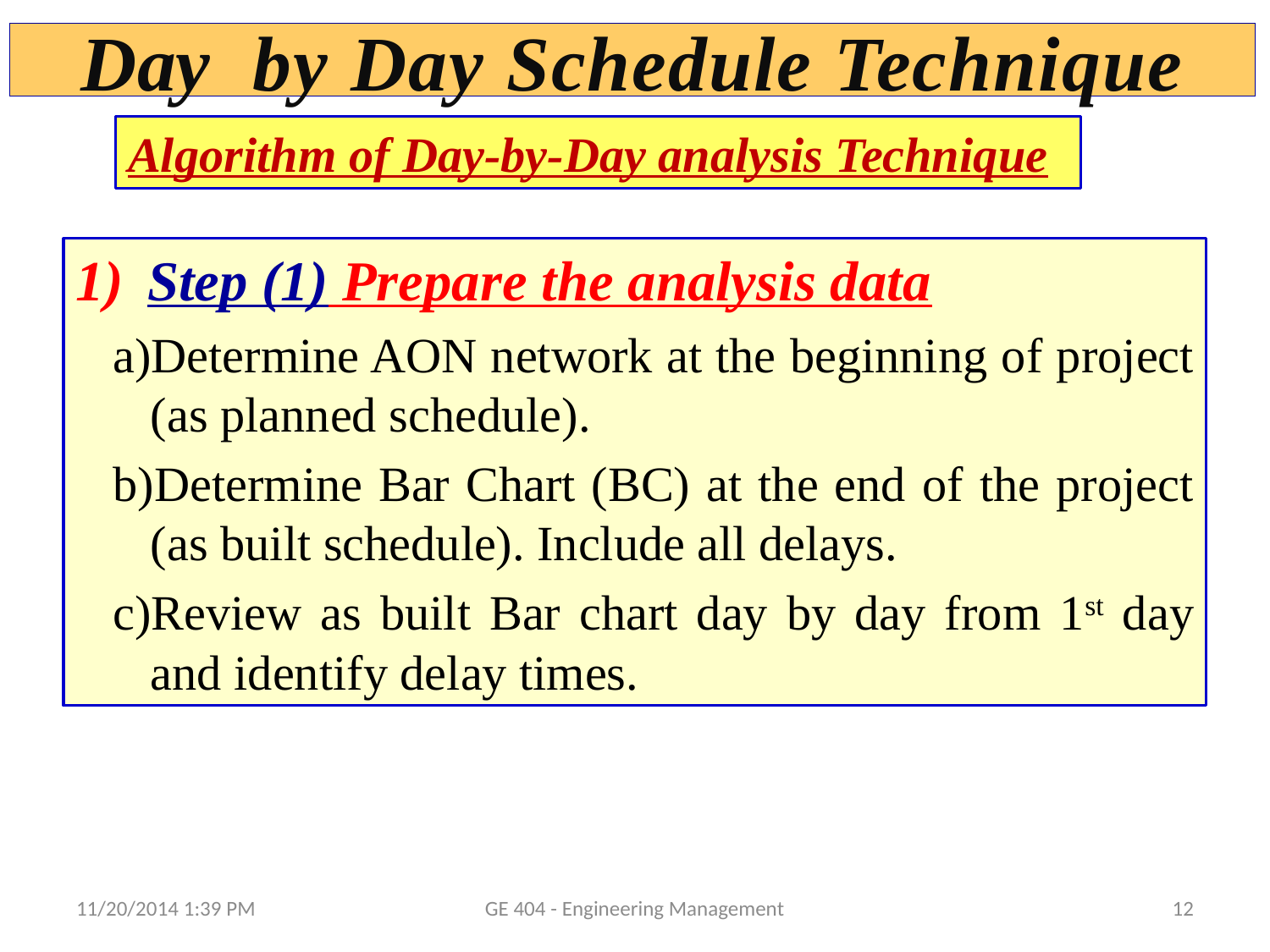

# Day  by Day Schedule Technique
Algorithm of Day-by-Day analysis Technique
Step (1) Prepare the analysis data
Determine AON network at the beginning of project (as planned schedule).
Determine Bar Chart (BC) at the end of the project (as built schedule). Include all delays.
Review as built Bar chart day by day from 1st day and identify delay times.
11/20/2014 1:39 PM
GE 404 - Engineering Management
12